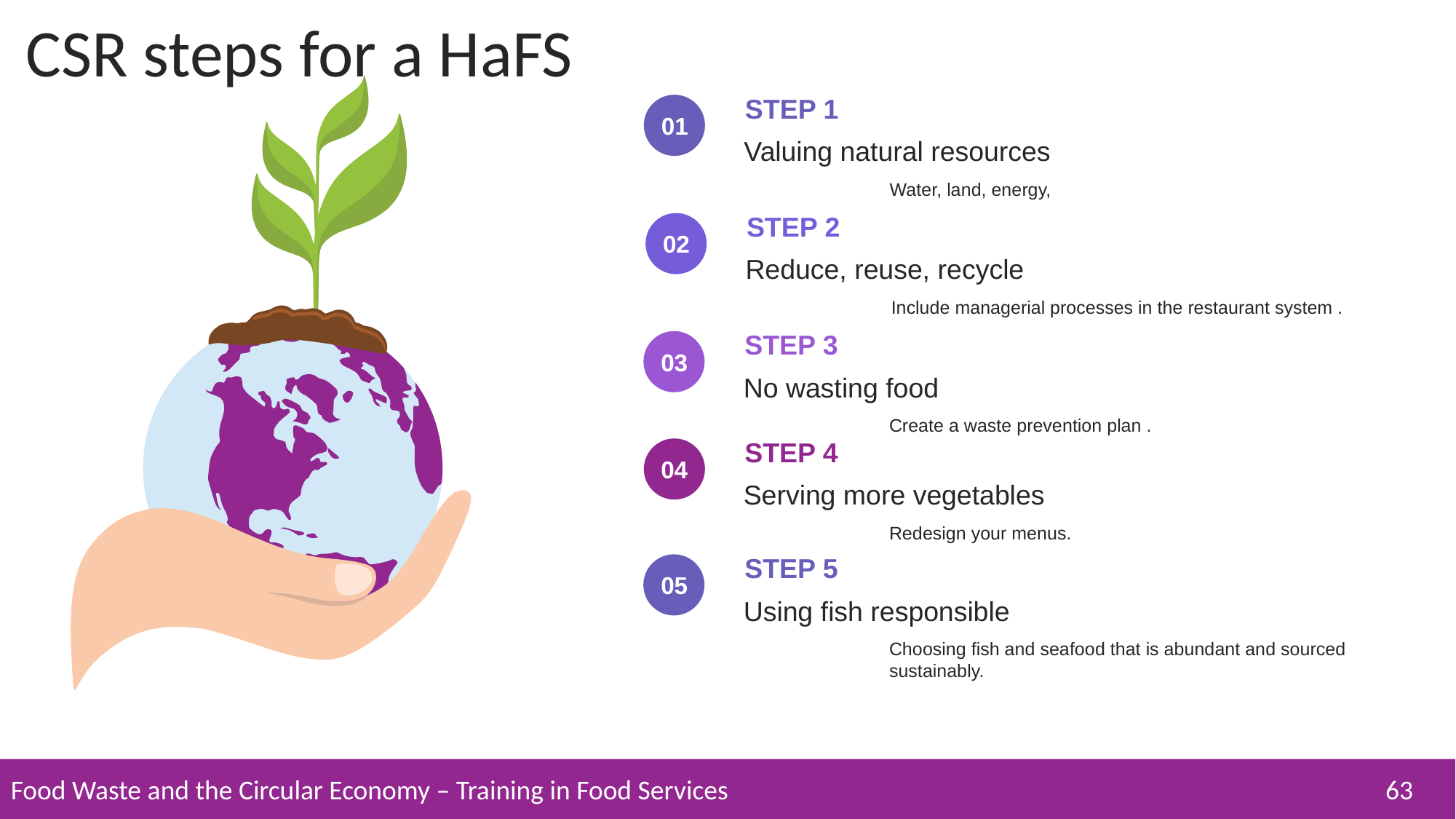

CSR steps for a HaFS

STEP 1

01
Valuing natural resources
Water, land, energy,
STEP 2

02
Reduce, reuse, recycle
Include managerial processes in the restaurant system .
STEP 3

03
No wasting food
Create a waste prevention plan .
STEP 4

04
Serving more vegetables
Redesign your menus.
STEP 5

05
Using fish responsible
Choosing fish and seafood that is abundant and sourced sustainably.